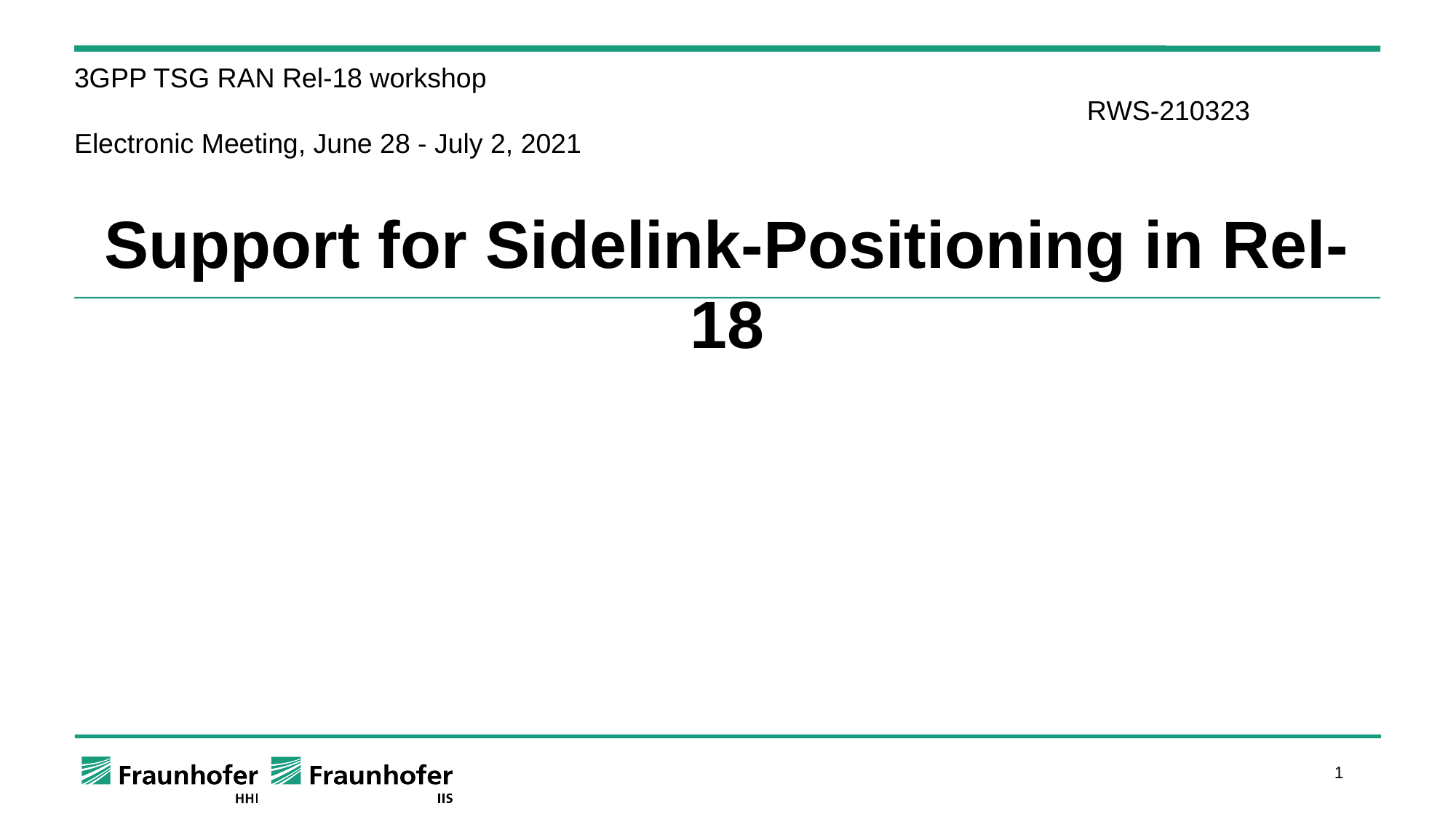

3GPP TSG RAN Rel-18 workshop																	    RWS-210323
Electronic Meeting, June 28 - July 2, 2021
# Support for Sidelink-Positioning in Rel-18